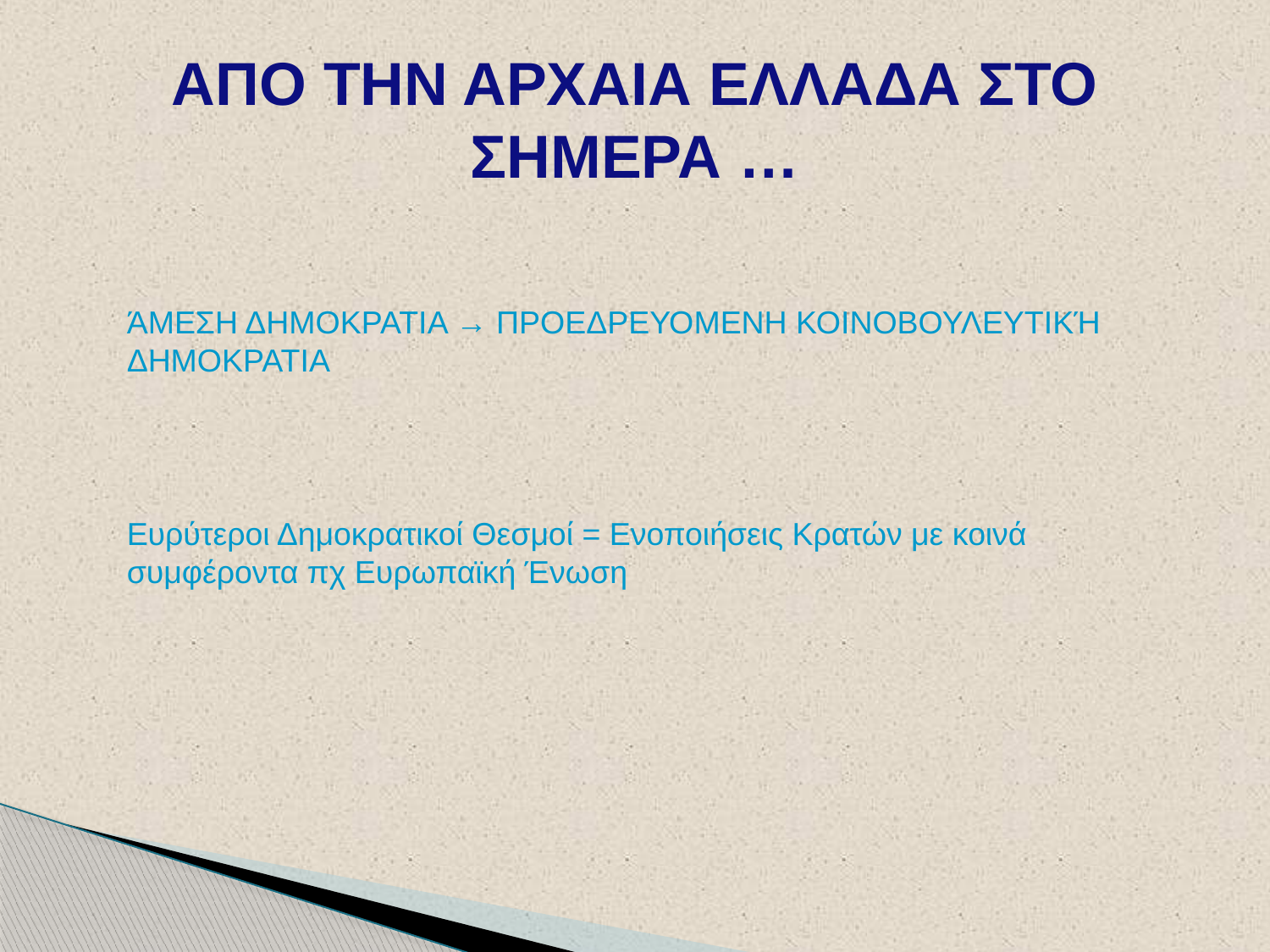

# ΑΠΟ ΤΗΝ ΑΡΧΑΙΑ ΕΛΛΑΔΑ ΣΤΟ ΣΗΜΕΡΑ …

    ΆΜΕΣΗ ΔΗΜΟΚΡΑΤΙΑ → ΠΡΟΕΔΡΕΥΟΜΕΝΗ ΚΟΙΝΟΒΟΥΛΕΥΤΙΚΉ ΔΗΜΟΚΡΑΤΙΑ

Ευρύτεροι Δημοκρατικοί Θεσμοί = Ενοποιήσεις Κρατών με κοινά συμφέροντα πχ Ευρωπαϊκή Ένωση